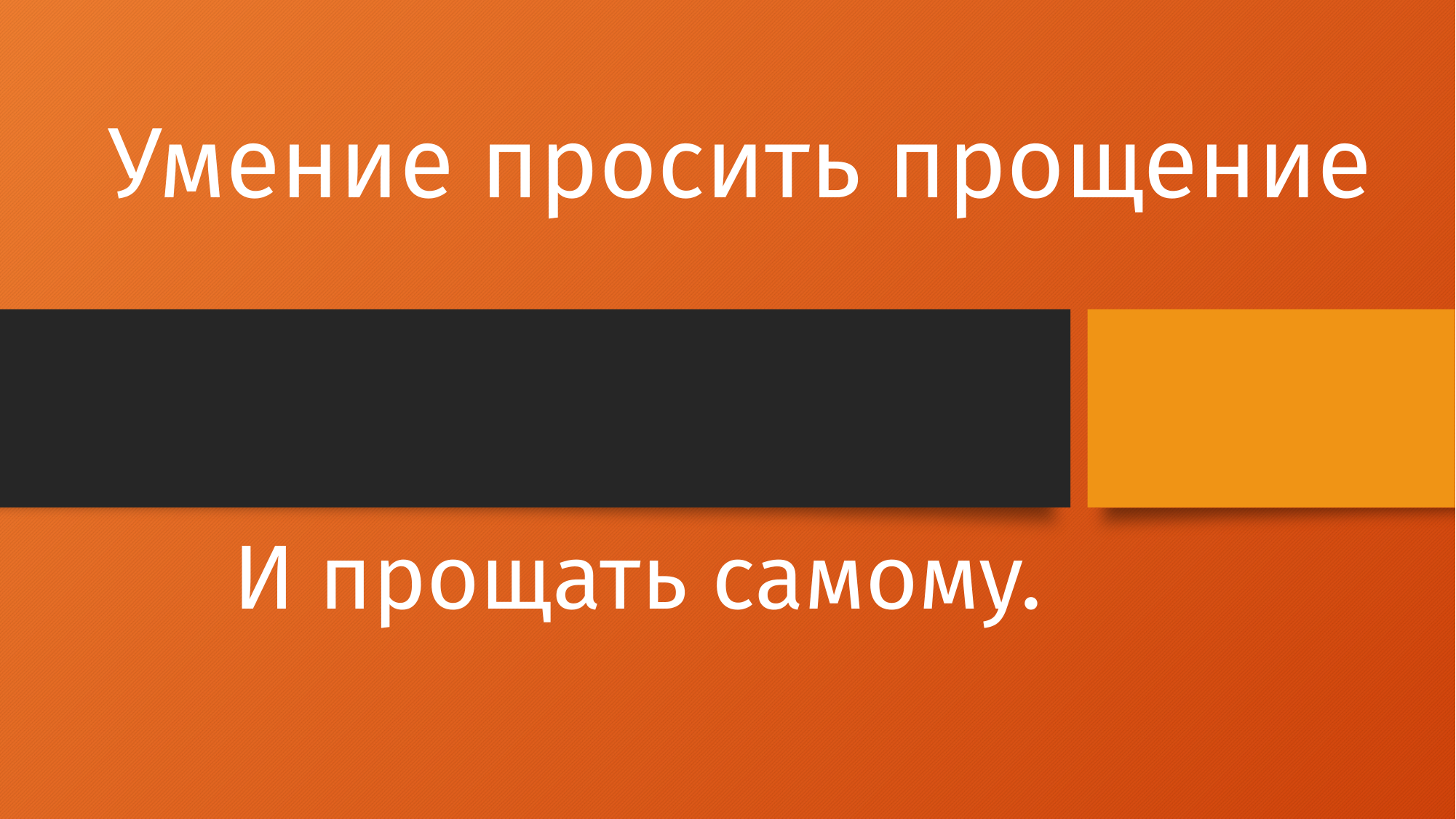

# Умение просить прощение
И прощать самому.